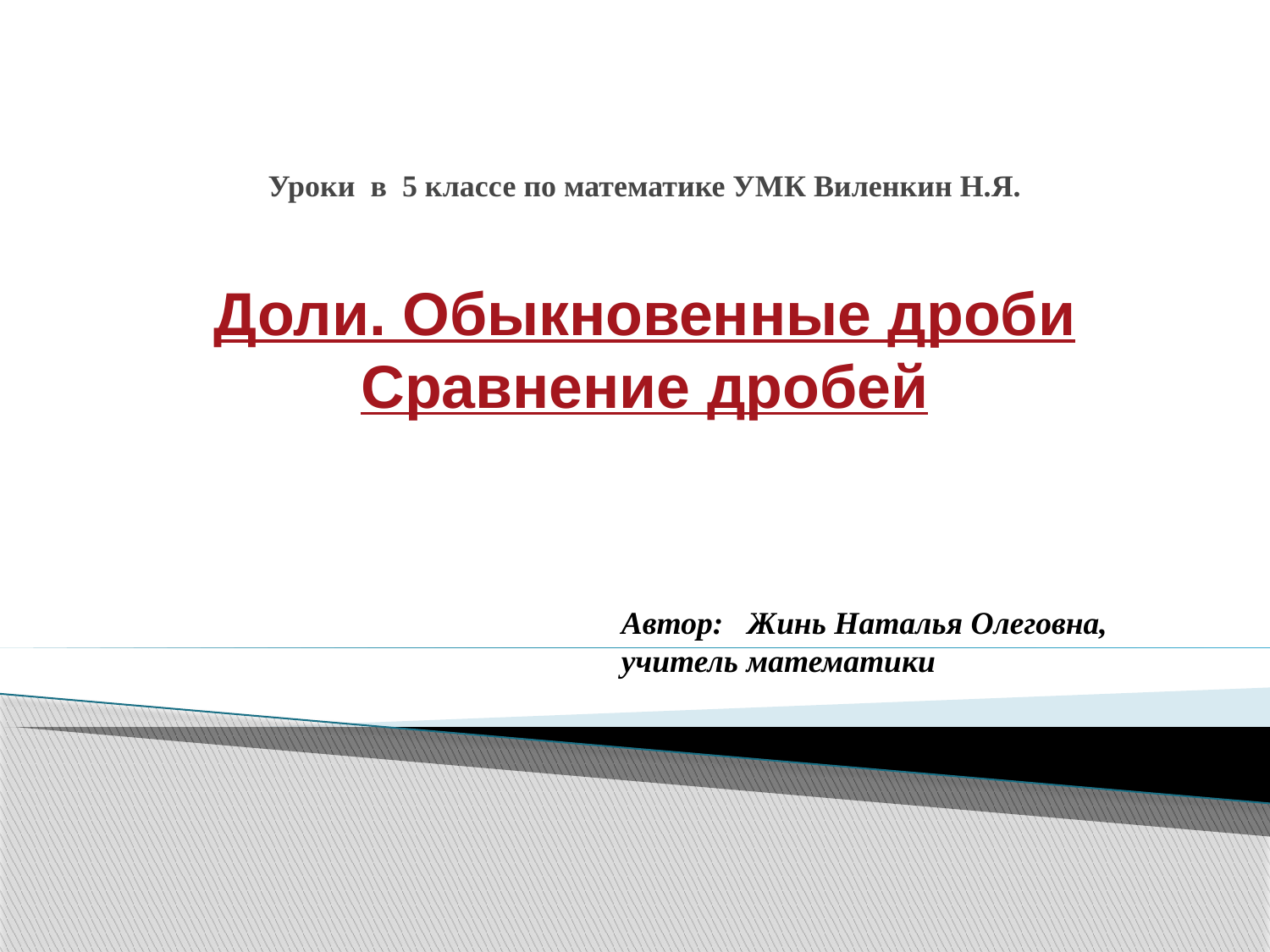

# Уроки  в  5 классе по математике УМК Виленкин Н.Я. Доли. Обыкновенные дроби Сравнение дробей
Автор:   Жинь Наталья Олеговна,
учитель математики